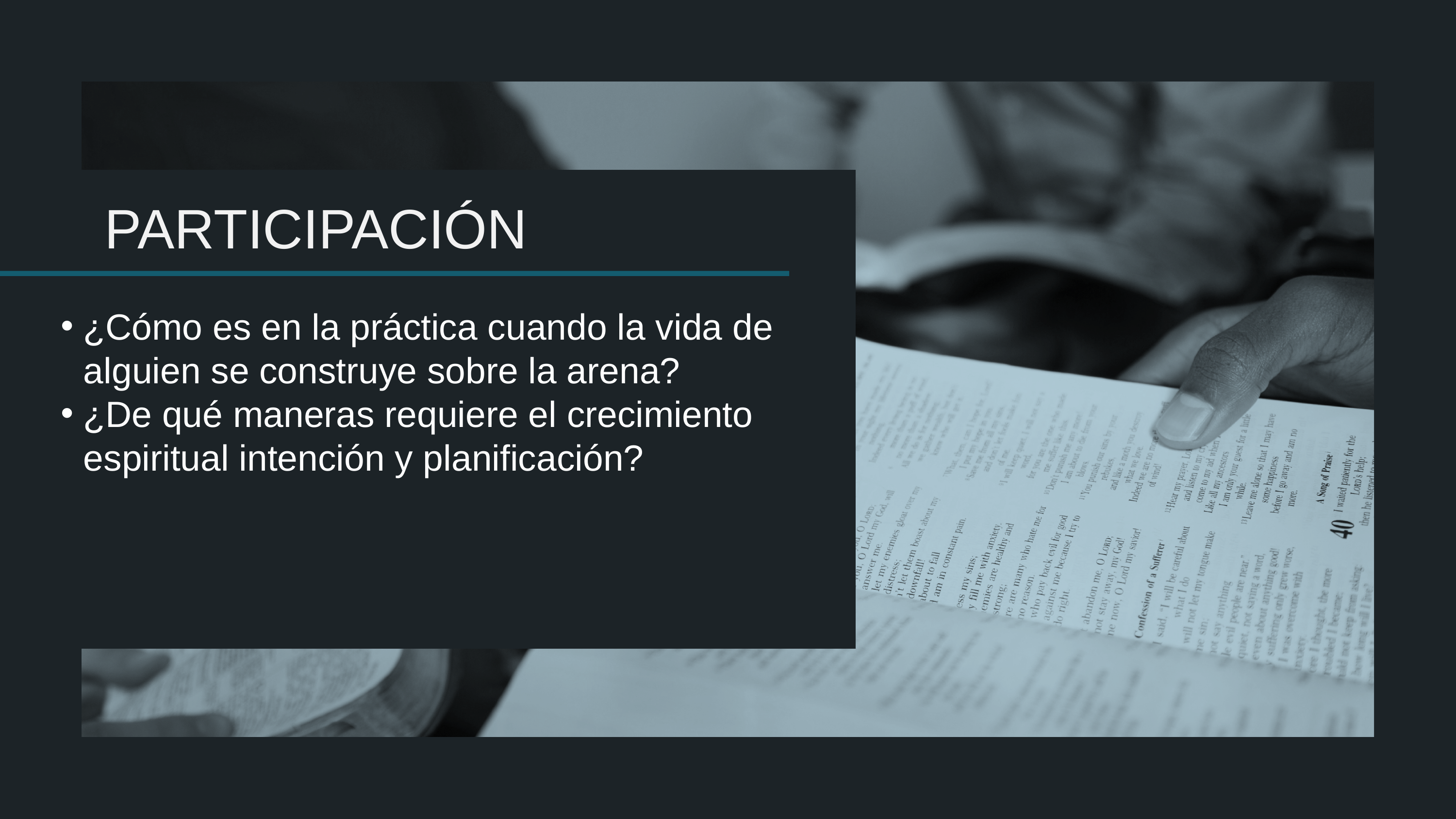

¿Cómo es en la práctica cuando la vida de alguien se construye sobre la arena?
¿De qué maneras requiere el crecimiento espiritual intención y planificación?